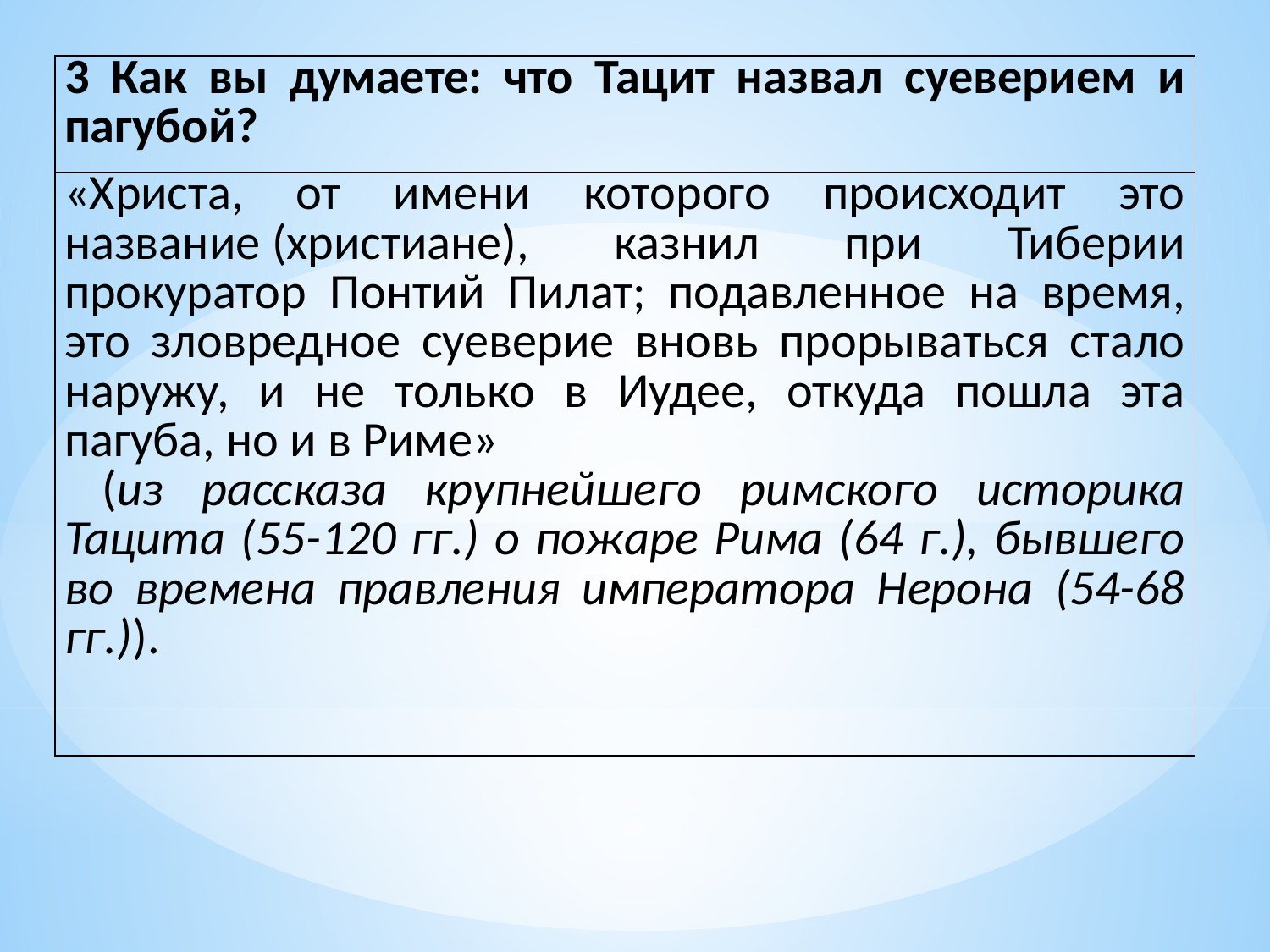

| 3 Как вы думаете: что Тацит назвал суеверием и пагубой? |
| --- |
| «Христа, от имени которого происходит это название (христиане), казнил при Тиберии прокуратор Понтий Пилат; подавленное на время, это зловредное суеверие вновь прорываться стало наружу, и не только в Иудее, откуда пошла эта пагуба, но и в Риме» (из рассказа крупнейшего римского историка Тацита (55-120 гг.) о пожаре Рима (64 г.), бывшего во времена правления императора Нерона (54-68 гг.)). |